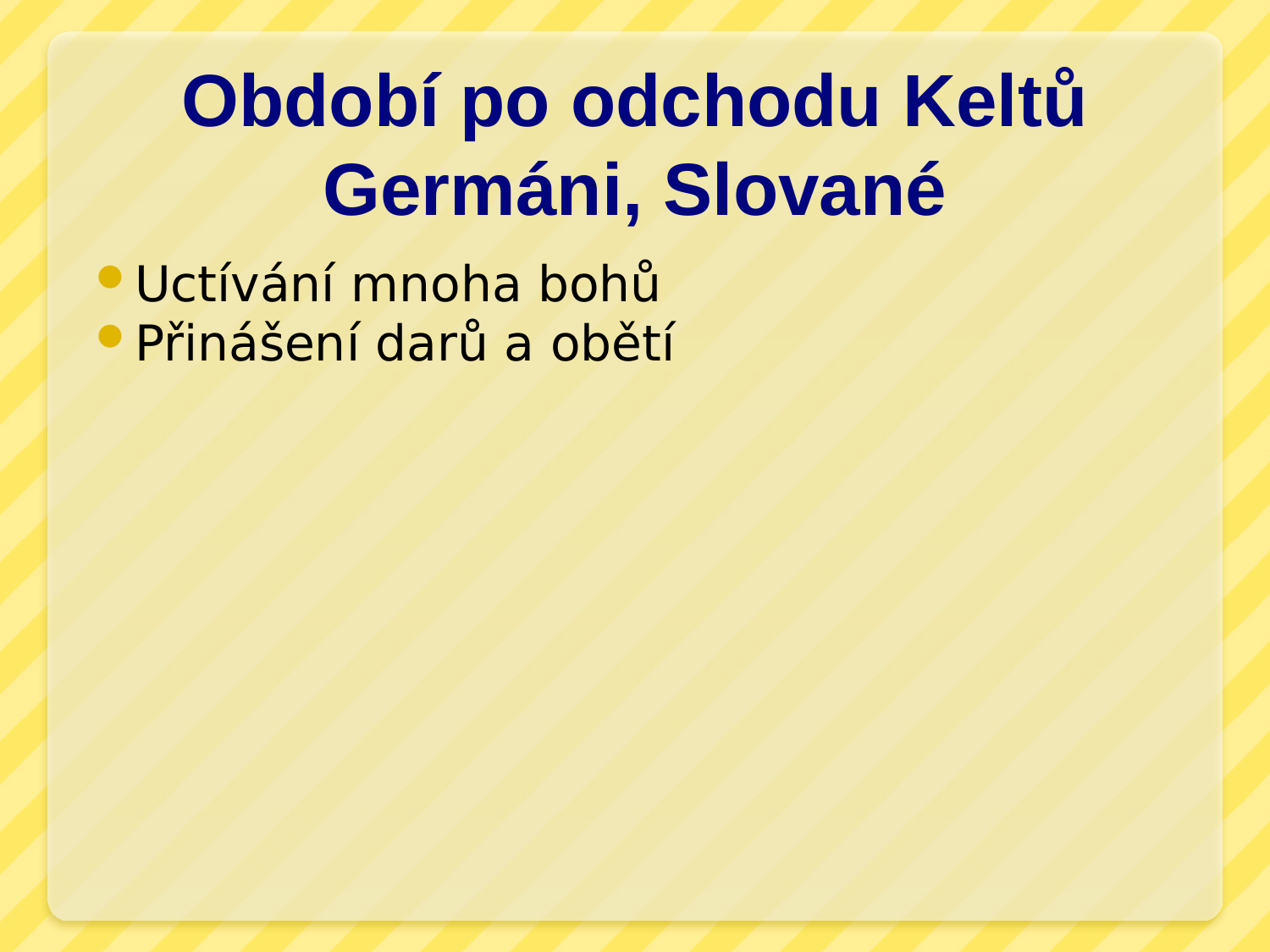

# Období po odchodu Keltů Germáni, Slované
Uctívání mnoha bohů
Přinášení darů a obětí